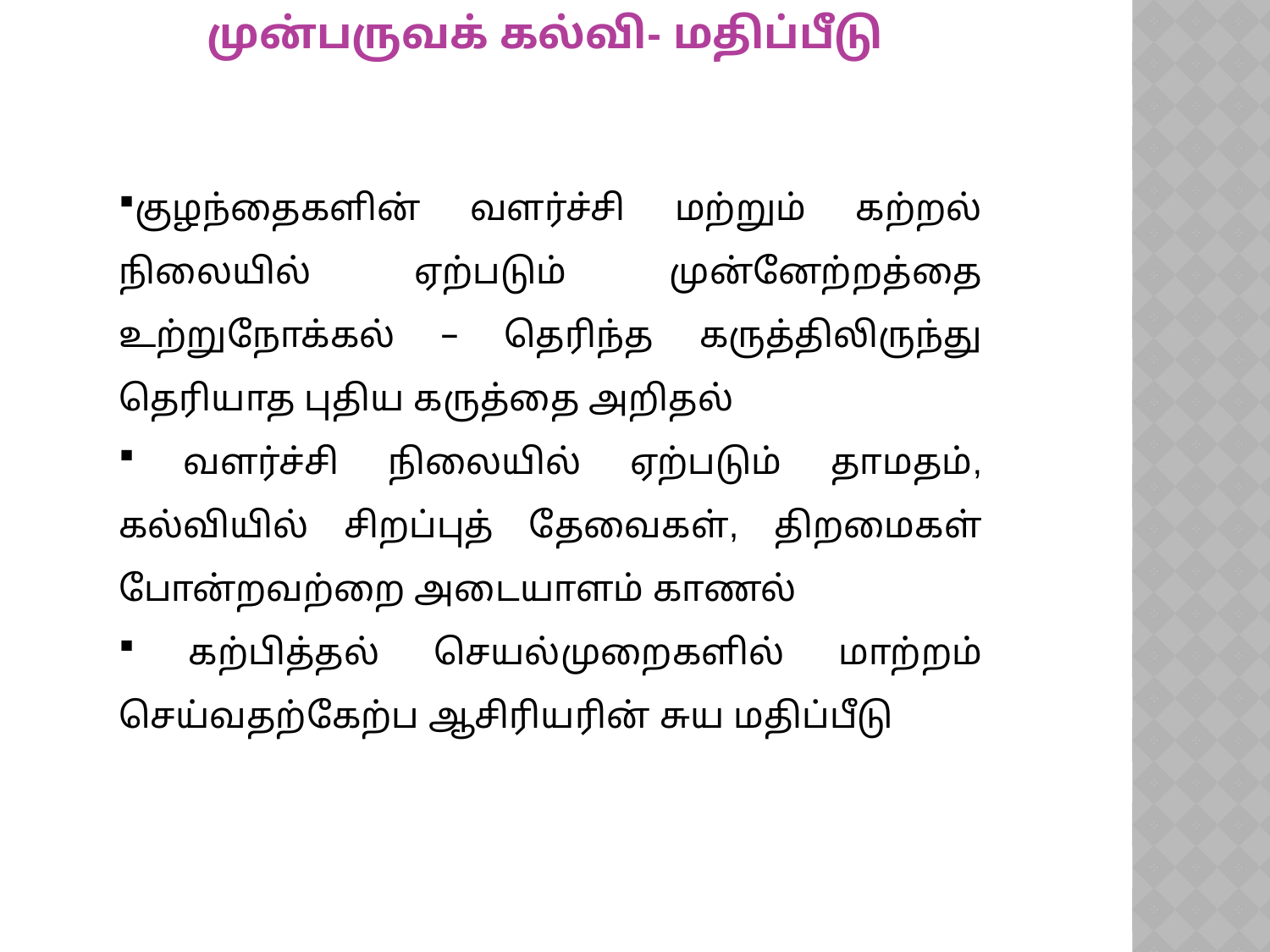

முன்பருவக் கல்வி- மதிப்பீடு
குழந்தைகளின் வளர்ச்சி மற்றும் கற்றல் நிலையில் ஏற்படும் முன்னேற்றத்தை உற்றுநோக்கல் – தெரிந்த கருத்திலிருந்து தெரியாத புதிய கருத்தை அறிதல்
 வளர்ச்சி நிலையில் ஏற்படும் தாமதம், கல்வியில் சிறப்புத் தேவைகள், திறமைகள் போன்றவற்றை அடையாளம் காணல்
 கற்பித்தல் செயல்முறைகளில் மாற்றம் செய்வதற்கேற்ப ஆசிரியரின் சுய மதிப்பீடு